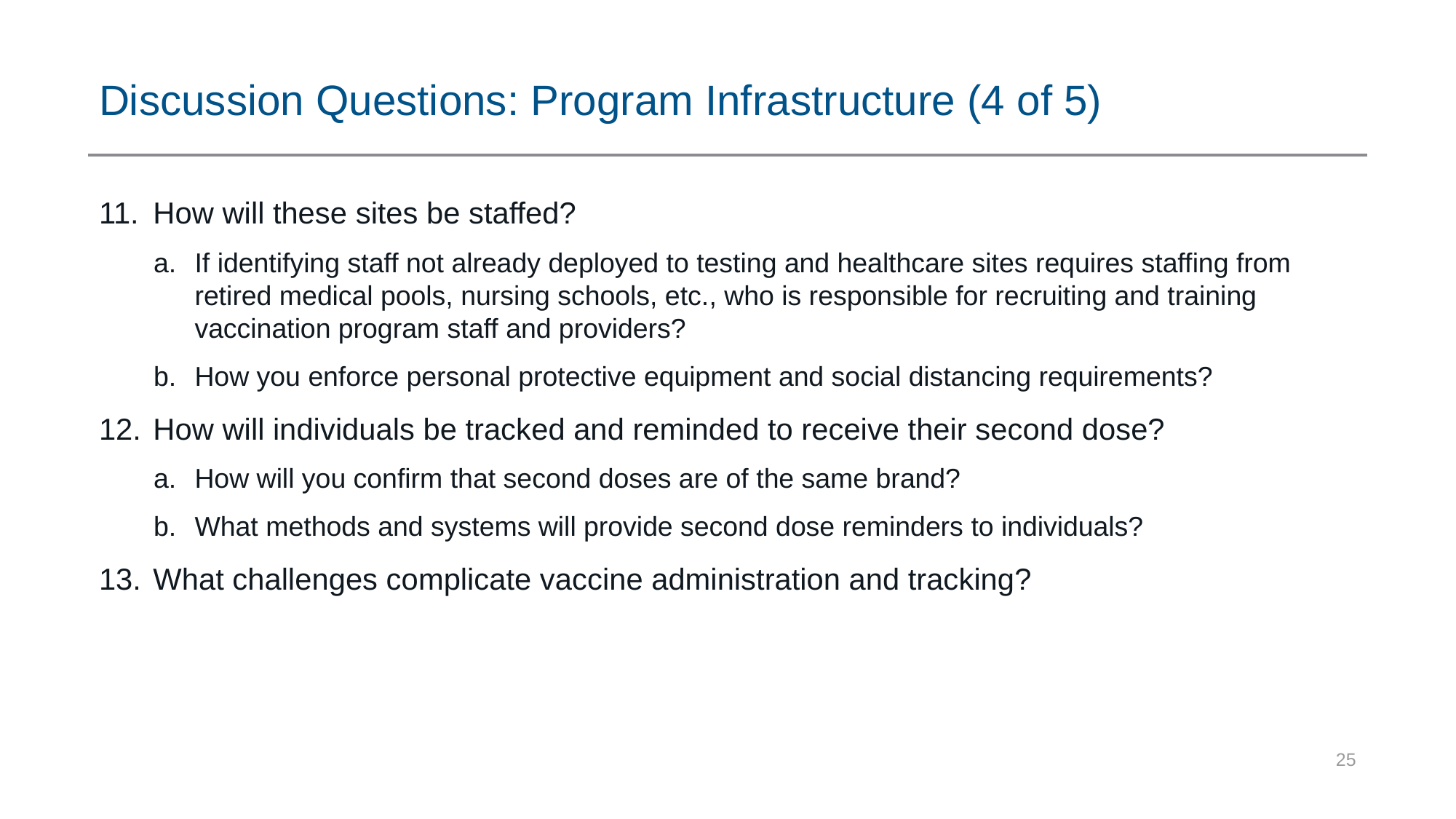

# Discussion Questions: Program Infrastructure (4 of 5)
How will these sites be staffed?
If identifying staff not already deployed to testing and healthcare sites requires staffing from retired medical pools, nursing schools, etc., who is responsible for recruiting and training vaccination program staff and providers?
How you enforce personal protective equipment and social distancing requirements?
How will individuals be tracked and reminded to receive their second dose?
How will you confirm that second doses are of the same brand?
What methods and systems will provide second dose reminders to individuals?
What challenges complicate vaccine administration and tracking?
25